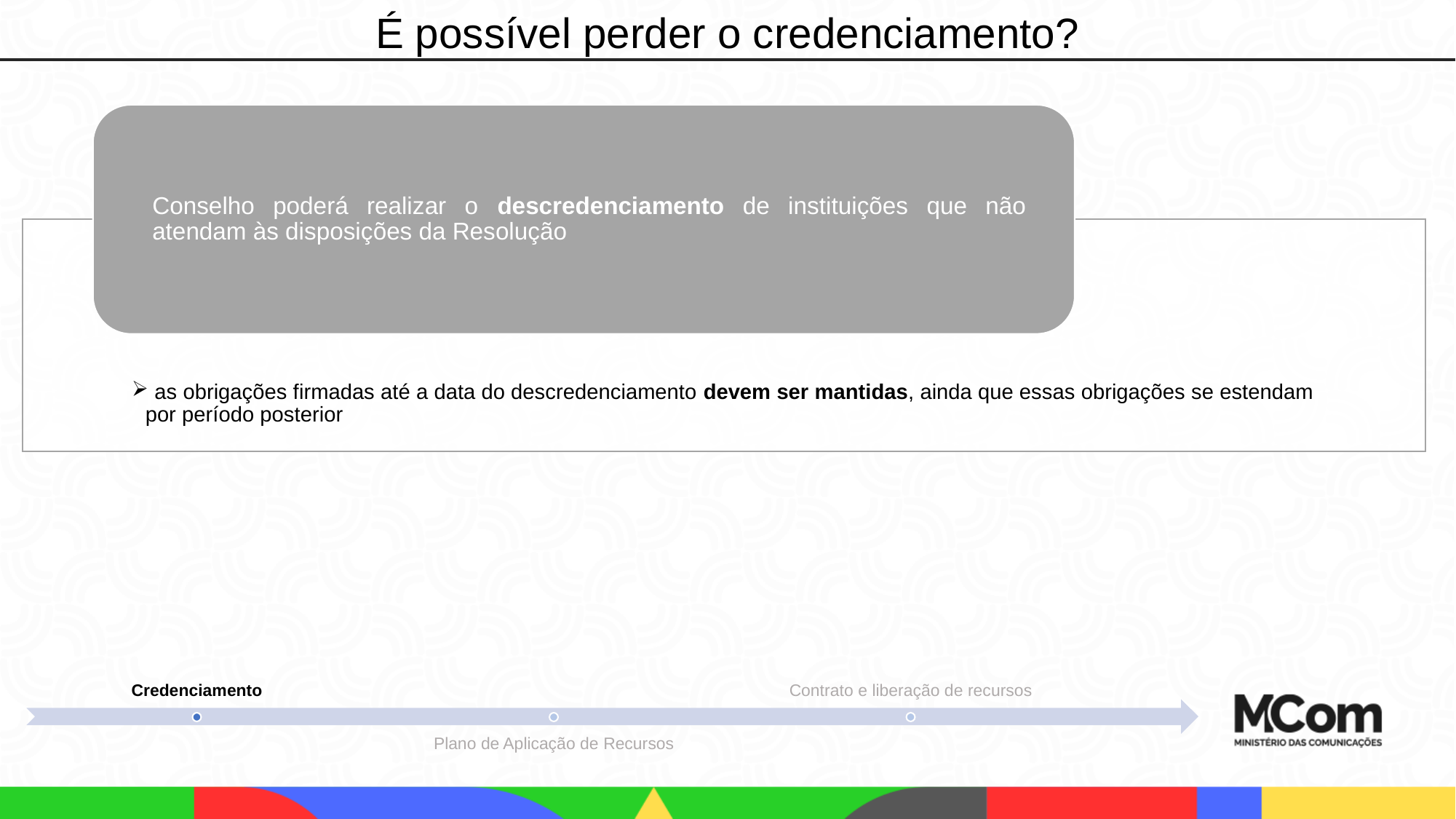

É possível perder o credenciamento?
 as obrigações firmadas até a data do descredenciamento devem ser mantidas, ainda que essas obrigações se estendam por período posterior
Conselho poderá realizar o descredenciamento de instituições que não atendam às disposições da Resolução
Credenciamento
Plano de Aplicação de Recursos
Contrato e liberação de recursos